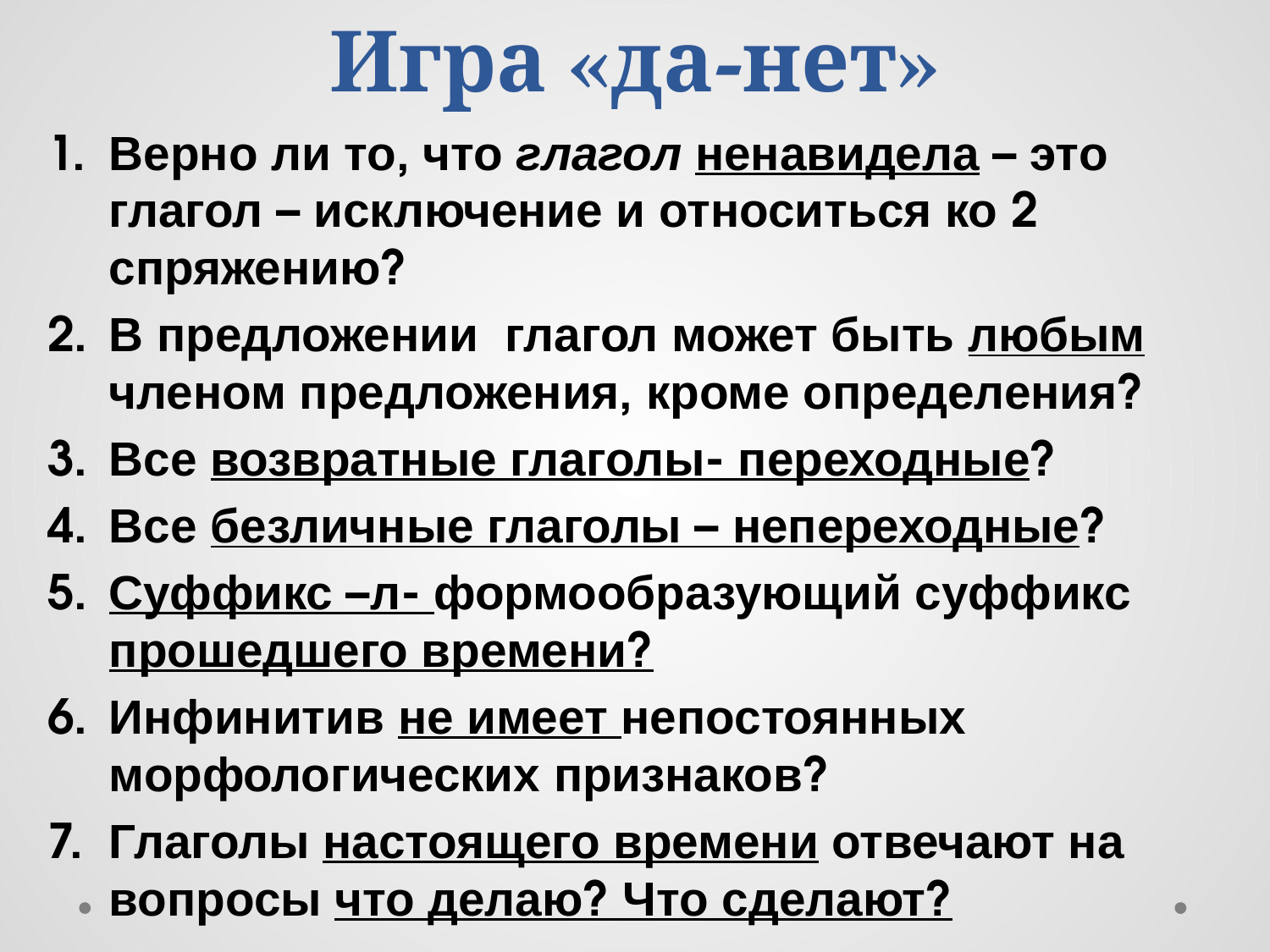

# Игра «да-нет»
Верно ли то, что глагол ненавидела – это глагол – исключение и относиться ко 2 спряжению?
В предложении  глагол может быть любым членом предложения, кроме определения?
Все возвратные глаголы- переходные?
Все безличные глаголы – непереходные?
Суффикс –л- формообразующий суффикс прошедшего времени?
Инфинитив не имеет непостоянных морфологических признаков?
Глаголы настоящего времени отвечают на вопросы что делаю? Что сделают?